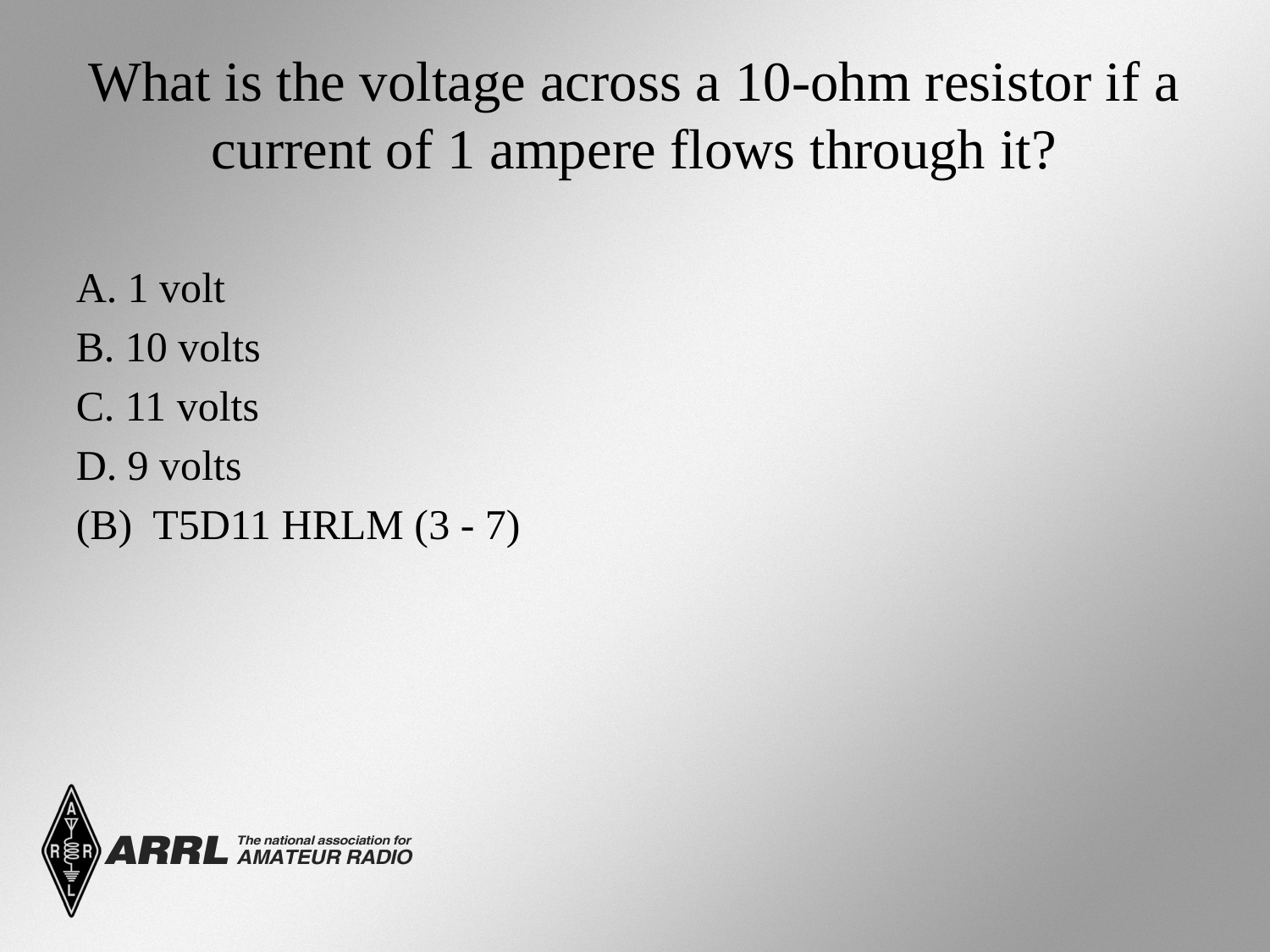

# What is the voltage across a 10-ohm resistor if a current of 1 ampere flows through it?
A. 1 volt
B. 10 volts
C. 11 volts
D. 9 volts
(B)  T5D11 HRLM (3 - 7)